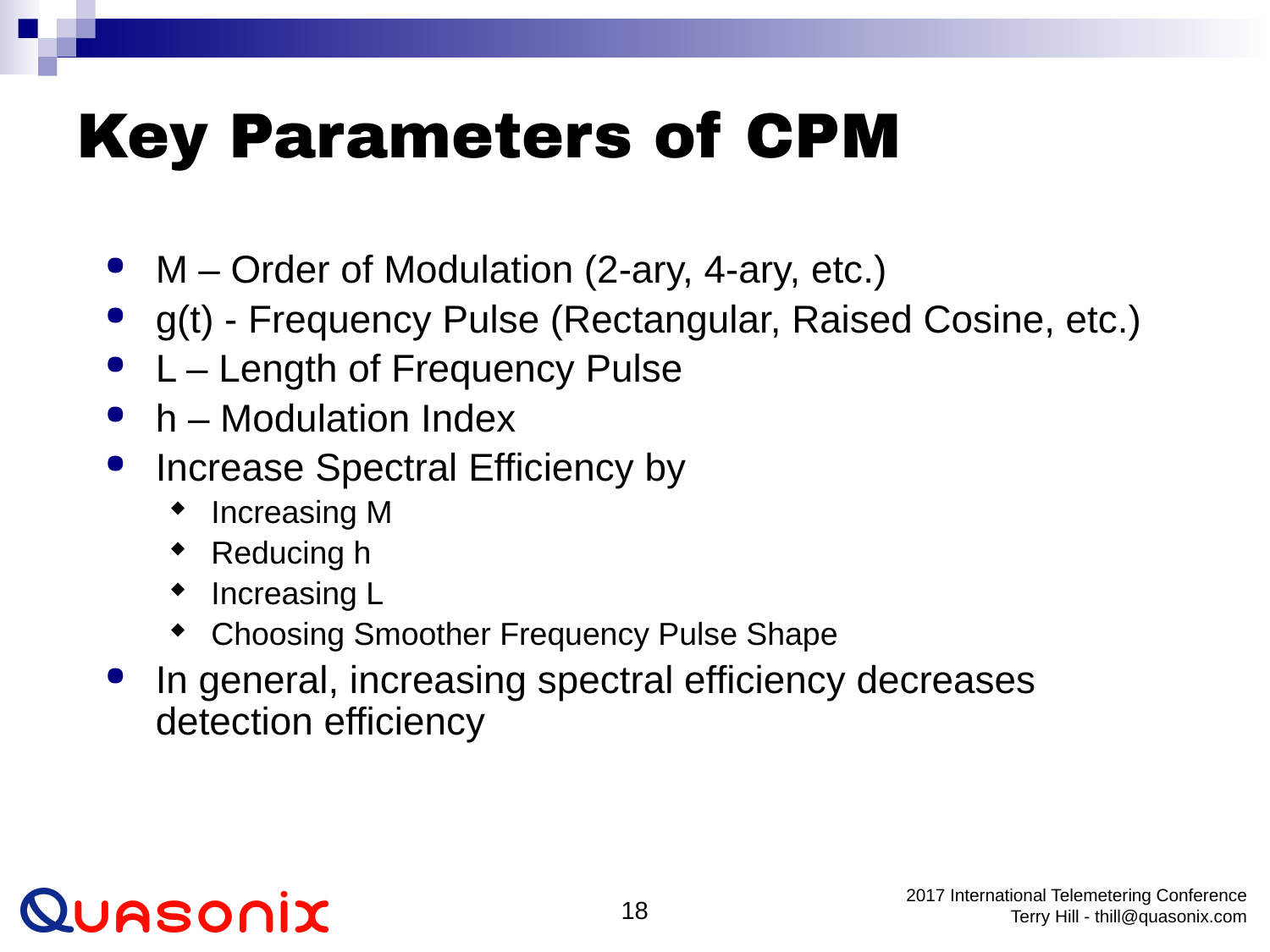

# Key Parameters of CPM
M – Order of Modulation (2-ary, 4-ary, etc.)
g(t) - Frequency Pulse (Rectangular, Raised Cosine, etc.)
L – Length of Frequency Pulse
h – Modulation Index
Increase Spectral Efficiency by
Increasing M
Reducing h
Increasing L
Choosing Smoother Frequency Pulse Shape
In general, increasing spectral efficiency decreases detection efficiency